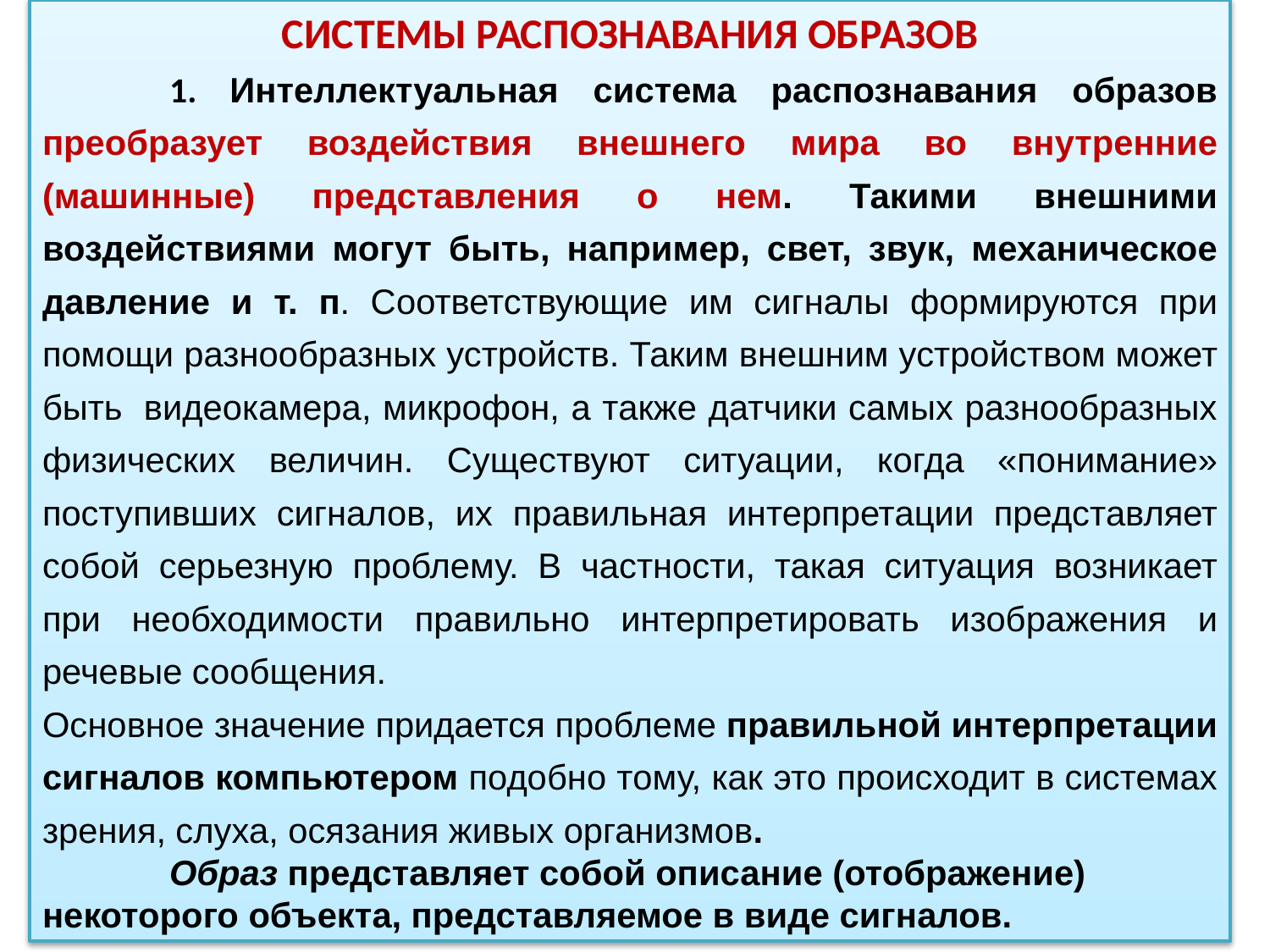

СИСТЕМЫ РАСПОЗНАВАНИЯ ОБРАЗОВ
	1. Интеллектуальная система распознавания образов преобразует воздействия внешнего мира во внутренние (машинные) представления о нем. Такими внешними воздействиями могут быть, например, свет, звук, механическое давление и т. п. Соответствующие им сигналы формируются при помощи разнообразных устройств. Таким внешним устройством может быть  видеокамера, микрофон, а также датчики самых разнообразных физических величин. Существуют ситуации, когда «понимание» поступивших сигналов, их правильная интерпретации представляет собой серьезную проблему. В частности, такая ситуация возникает при необходимости правильно интерпретировать изображения и речевые сообщения.
Основное значение придается проблеме правильной интерпретации сигналов компьютером подобно тому, как это происходит в системах зрения, слуха, осязания живых организмов.
	Образ представляет собой описание (отображение) некоторого объекта, представляемое в виде сигналов.